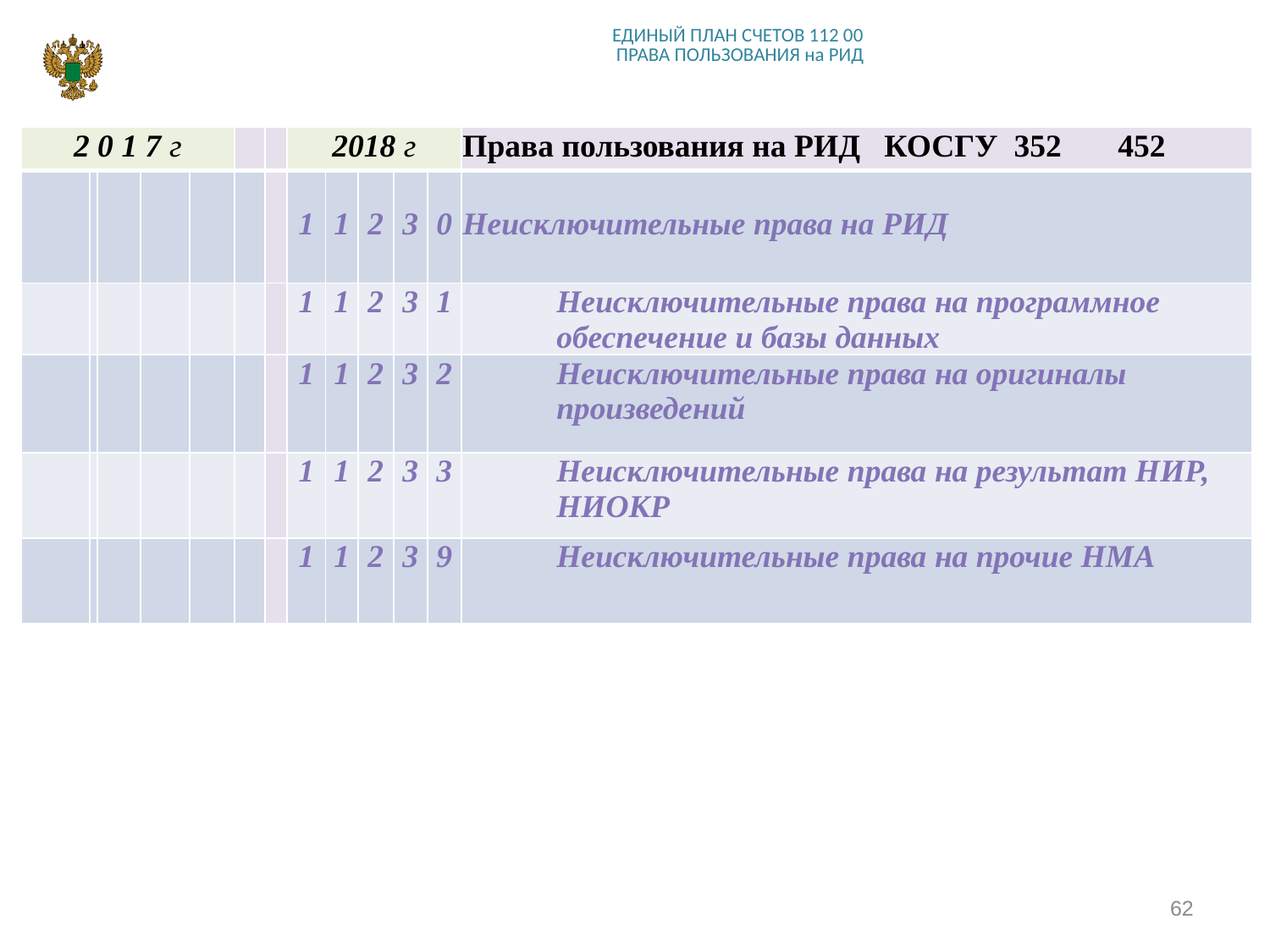

# ЕДИНЫЙ ПЛАН СЧЕТОВ 112 00 ПРАВА ПОЛЬЗОВАНИЯ на РИД
| 2 0 1 7 г |  |  |  |  |  |  | 2018 г |  |  |  |  | Права пользования на РИД КОСГУ 352 452 |
| --- | --- | --- | --- | --- | --- | --- | --- | --- | --- | --- | --- | --- |
|  |  |  |  |  |  |  | 1 | 1 | 2 | 3 | 0 | Неисключительные права на РИД |
|  |  |  |  |  |  |  | 1 | 1 | 2 | 3 | 1 | Неисключительные права на программное обеспечение и базы данных |
|  |  |  |  |  |  |  | 1 | 1 | 2 | 3 | 2 | Неисключительные права на оригиналы произведений |
|  |  |  |  |  |  |  | 1 | 1 | 2 | 3 | 3 | Неисключительные права на результат НИР, НИОКР |
|  |  |  |  |  |  |  | 1 | 1 | 2 | 3 | 9 | Неисключительные права на прочие НМА |

62